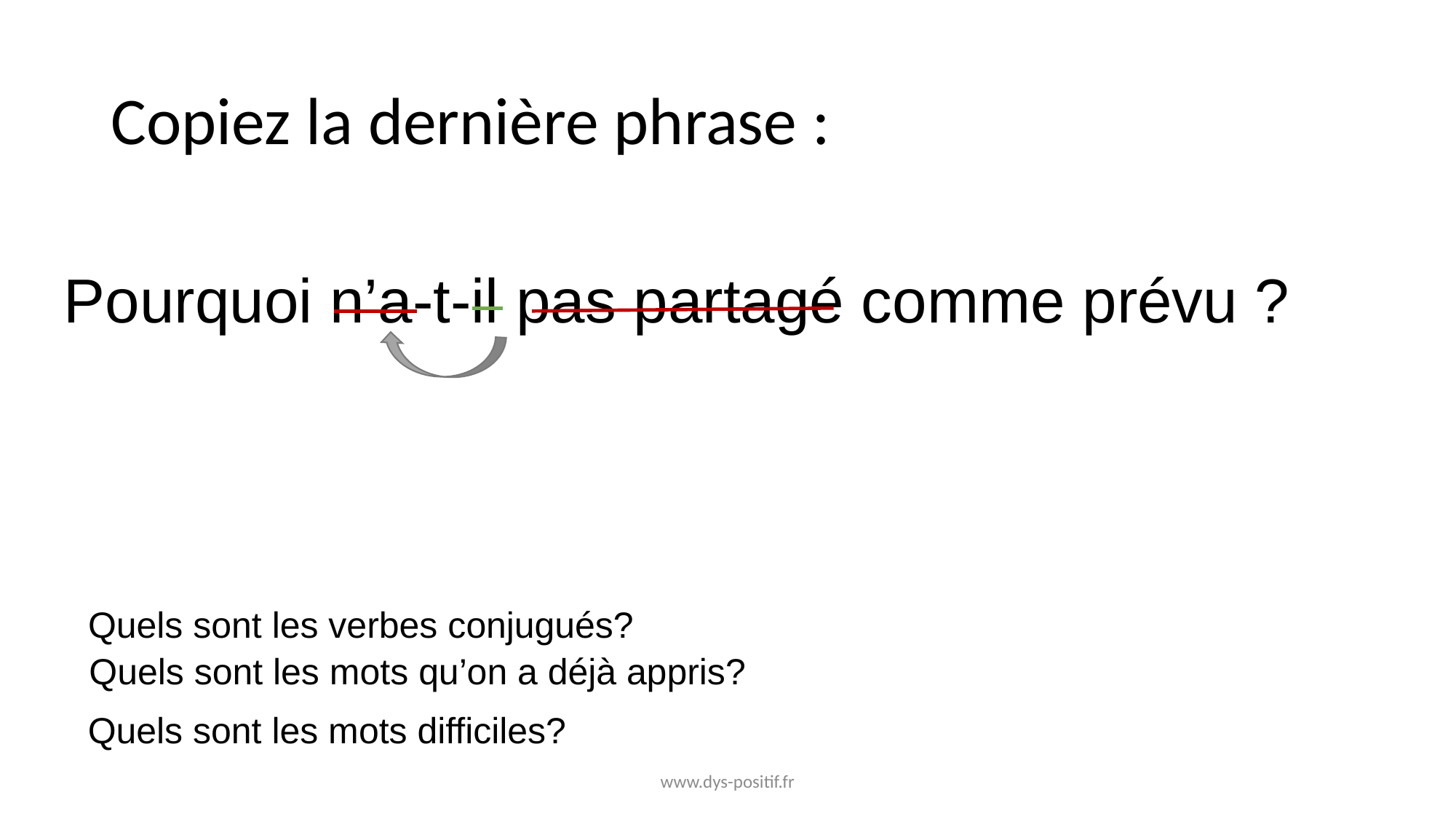

# Copiez la dernière phrase :
Pourquoi n’a-t-il pas partagé comme prévu ?

Quels sont les verbes conjugués?
Quels sont les mots qu’on a déjà appris?
Quels sont les mots difficiles?
www.dys-positif.fr